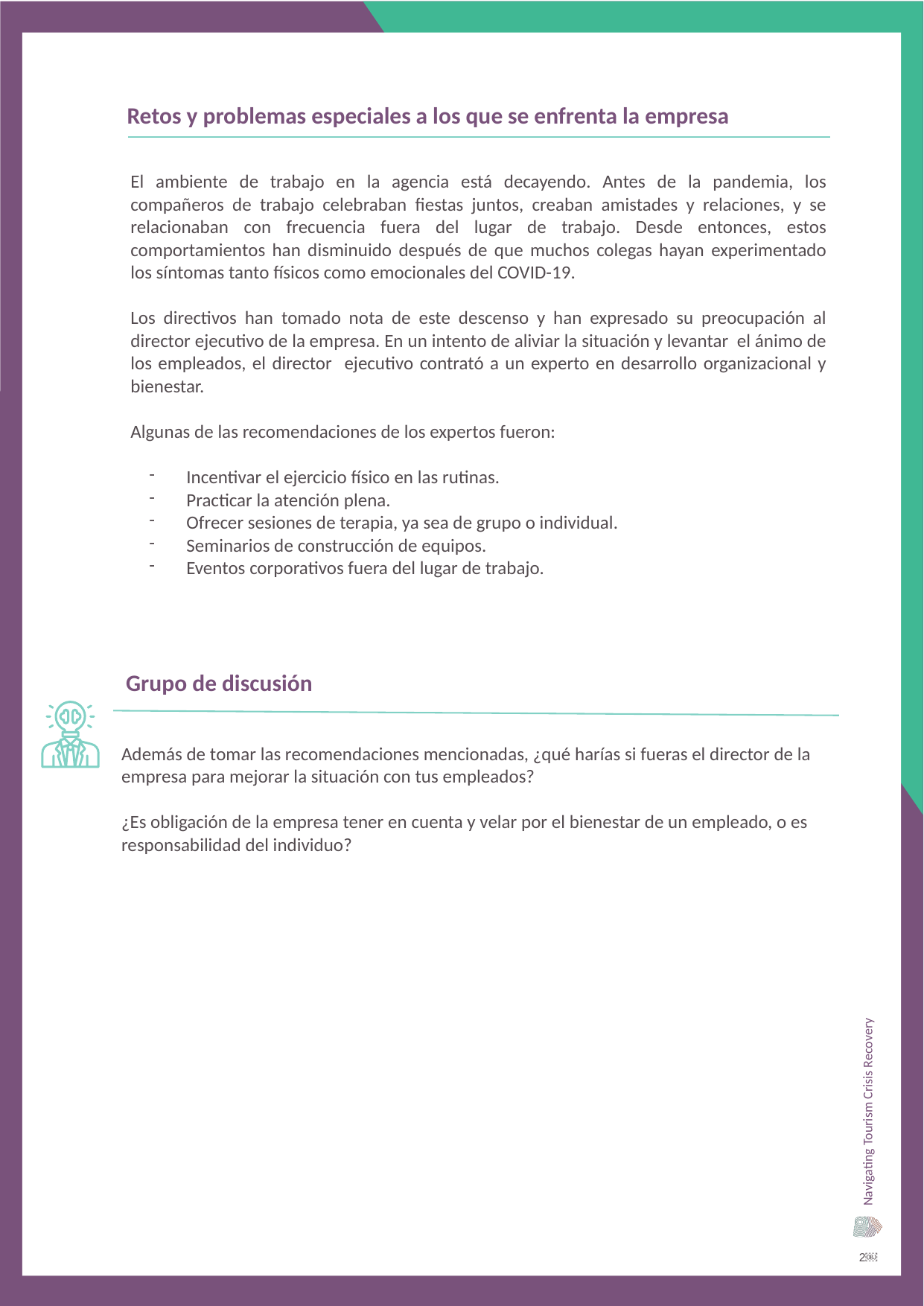

Retos y problemas especiales a los que se enfrenta la empresa
El ambiente de trabajo en la agencia está decayendo. Antes de la pandemia, los compañeros de trabajo celebraban fiestas juntos, creaban amistades y relaciones, y se relacionaban con frecuencia fuera del lugar de trabajo. Desde entonces, estos comportamientos han disminuido después de que muchos colegas hayan experimentado los síntomas tanto físicos como emocionales del COVID-19.

Los directivos han tomado nota de este descenso y han expresado su preocupación al director ejecutivo de la empresa. En un intento de aliviar la situación y levantar  el ánimo de los empleados, el director  ejecutivo contrató a un experto en desarrollo organizacional y bienestar.

Algunas de las recomendaciones de los expertos fueron:

Incentivar el ejercicio físico en las rutinas.
Practicar la atención plena.
Ofrecer sesiones de terapia, ya sea de grupo o individual.
Seminarios de construcción de equipos.
Eventos corporativos fuera del lugar de trabajo.

Grupo de discusión

Además de tomar las recomendaciones mencionadas, ¿qué harías si fueras el director de la empresa para mejorar la situación con tus empleados?

¿Es obligación de la empresa tener en cuenta y velar por el bienestar de un empleado, o es responsabilidad del individuo?